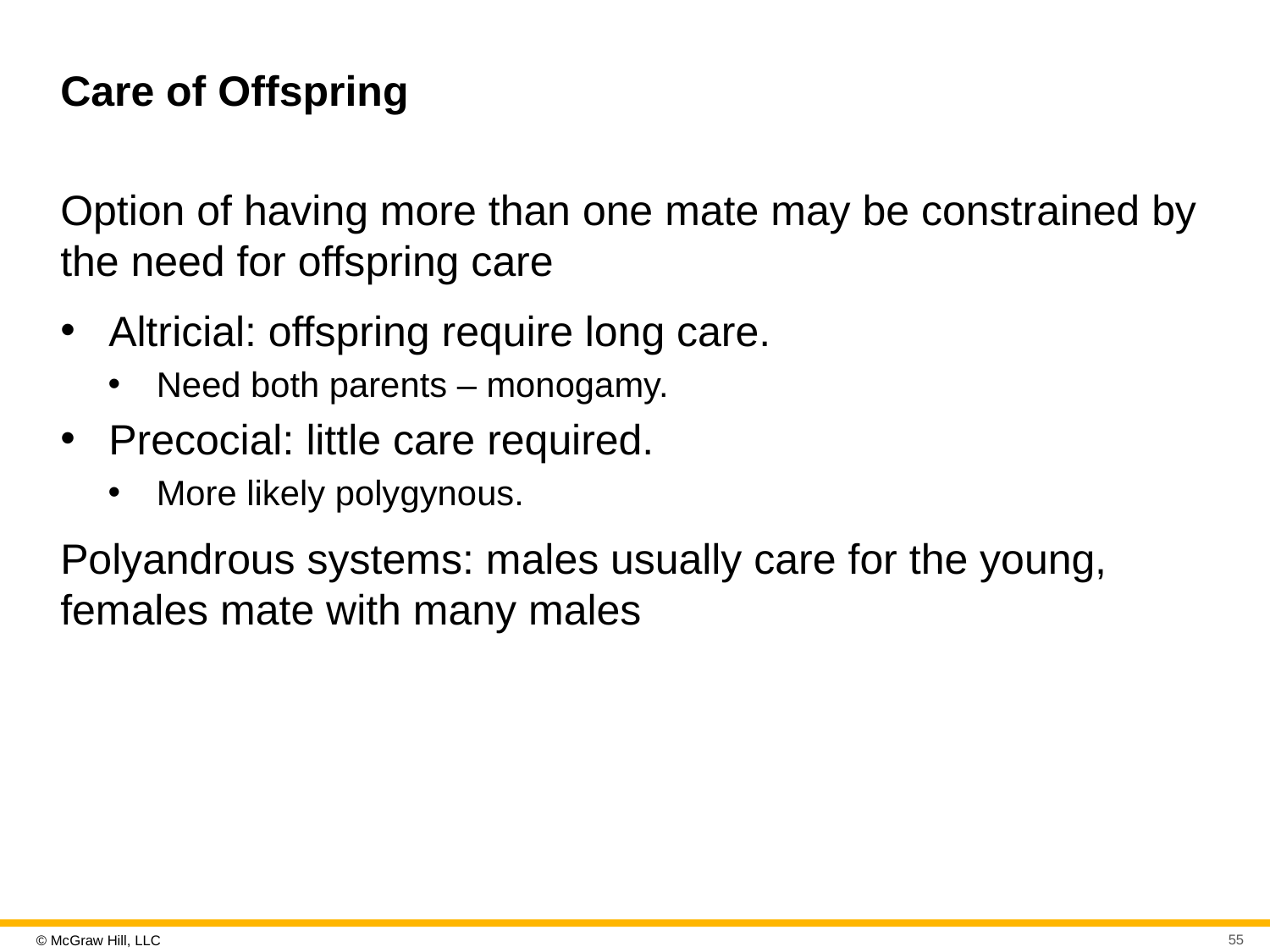

# Care of Offspring
Option of having more than one mate may be constrained by the need for offspring care
Altricial: offspring require long care.
Need both parents – monogamy.
Precocial: little care required.
More likely polygynous.
Polyandrous systems: males usually care for the young, females mate with many males
55